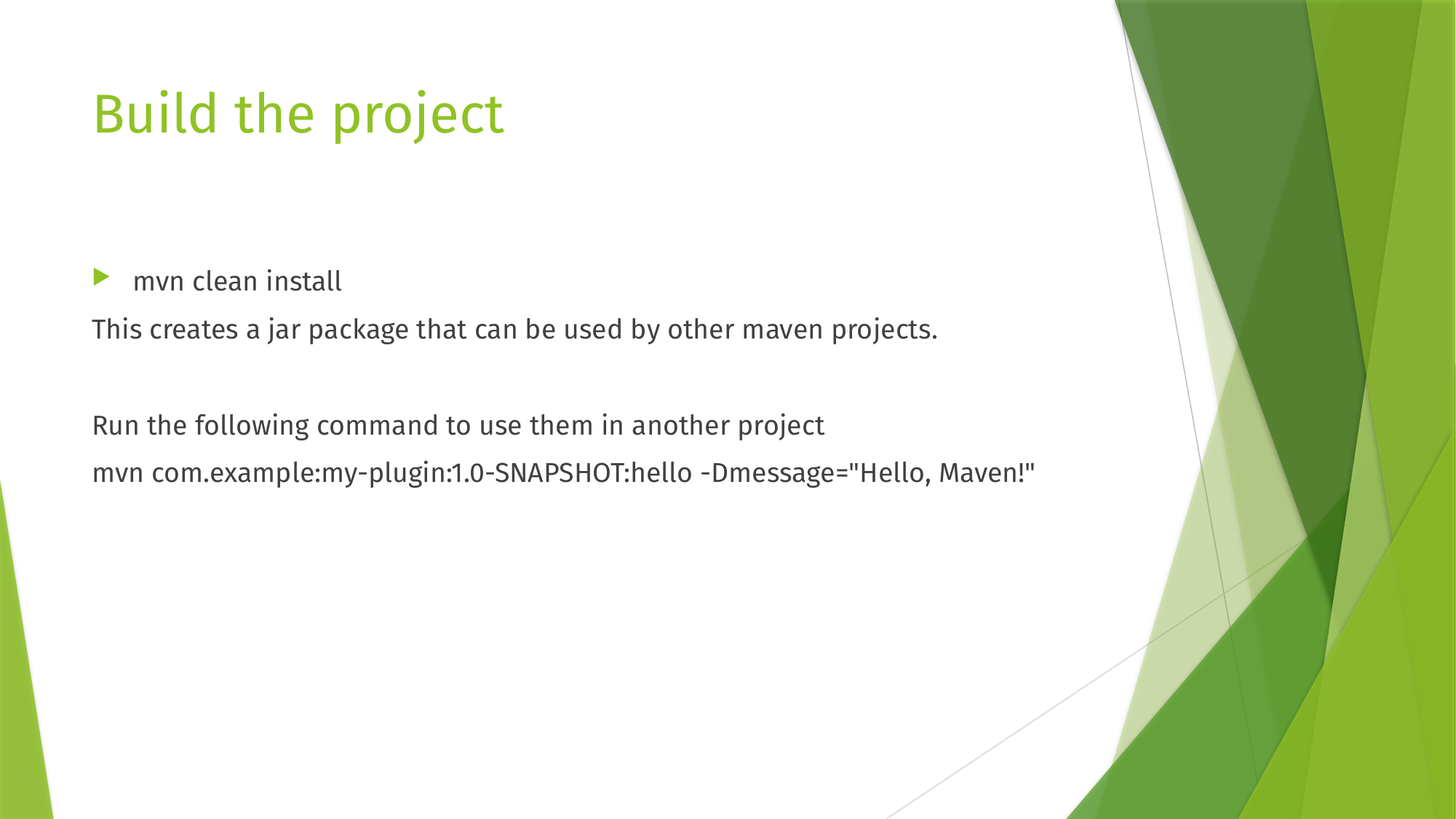

# Build the project
mvn clean install
This creates a jar package that can be used by other maven projects.

Run the following command to use them in another project
mvn com.example:my-plugin:1.0-SNAPSHOT:hello -Dmessage="Hello, Maven!"